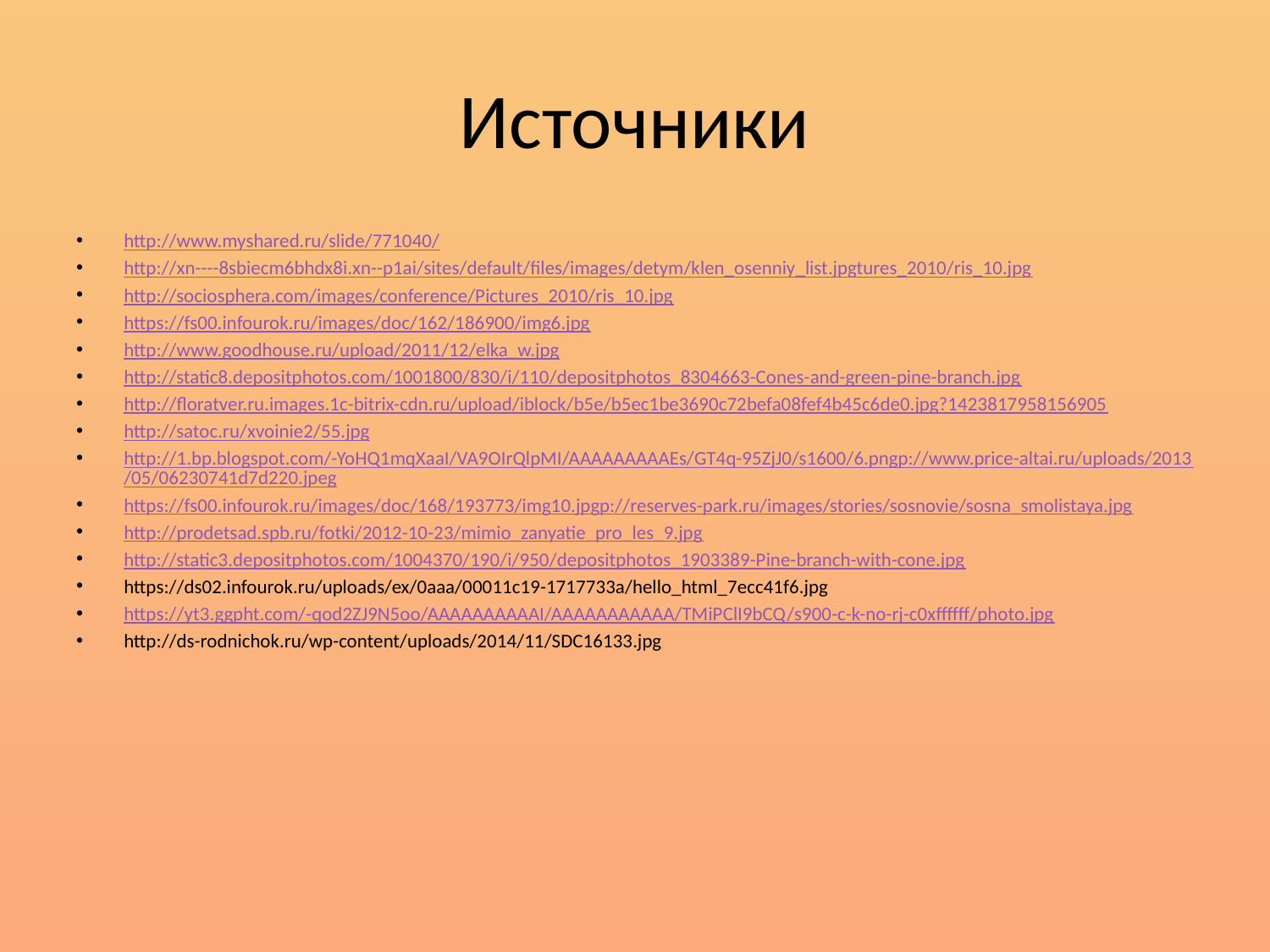

# Источники
http://www.myshared.ru/slide/771040/
http://xn----8sbiecm6bhdx8i.xn--p1ai/sites/default/files/images/detym/klen_osenniy_list.jpgtures_2010/ris_10.jpg
http://sociosphera.com/images/conference/Pictures_2010/ris_10.jpg
https://fs00.infourok.ru/images/doc/162/186900/img6.jpg
http://www.goodhouse.ru/upload/2011/12/elka_w.jpg
http://static8.depositphotos.com/1001800/830/i/110/depositphotos_8304663-Cones-and-green-pine-branch.jpg
http://floratver.ru.images.1c-bitrix-cdn.ru/upload/iblock/b5e/b5ec1be3690c72befa08fef4b45c6de0.jpg?1423817958156905
http://satoc.ru/xvoinie2/55.jpg
http://1.bp.blogspot.com/-YoHQ1mqXaaI/VA9OIrQlpMI/AAAAAAAAAEs/GT4q-95ZjJ0/s1600/6.pngp://www.price-altai.ru/uploads/2013/05/06230741d7d220.jpeg
https://fs00.infourok.ru/images/doc/168/193773/img10.jpgp://reserves-park.ru/images/stories/sosnovie/sosna_smolistaya.jpg
http://prodetsad.spb.ru/fotki/2012-10-23/mimio_zanyatie_pro_les_9.jpg
http://static3.depositphotos.com/1004370/190/i/950/depositphotos_1903389-Pine-branch-with-cone.jpg
https://ds02.infourok.ru/uploads/ex/0aaa/00011c19-1717733a/hello_html_7ecc41f6.jpg
https://yt3.ggpht.com/-qod2ZJ9N5oo/AAAAAAAAAAI/AAAAAAAAAAA/TMiPClI9bCQ/s900-c-k-no-rj-c0xffffff/photo.jpg
http://ds-rodnichok.ru/wp-content/uploads/2014/11/SDC16133.jpg